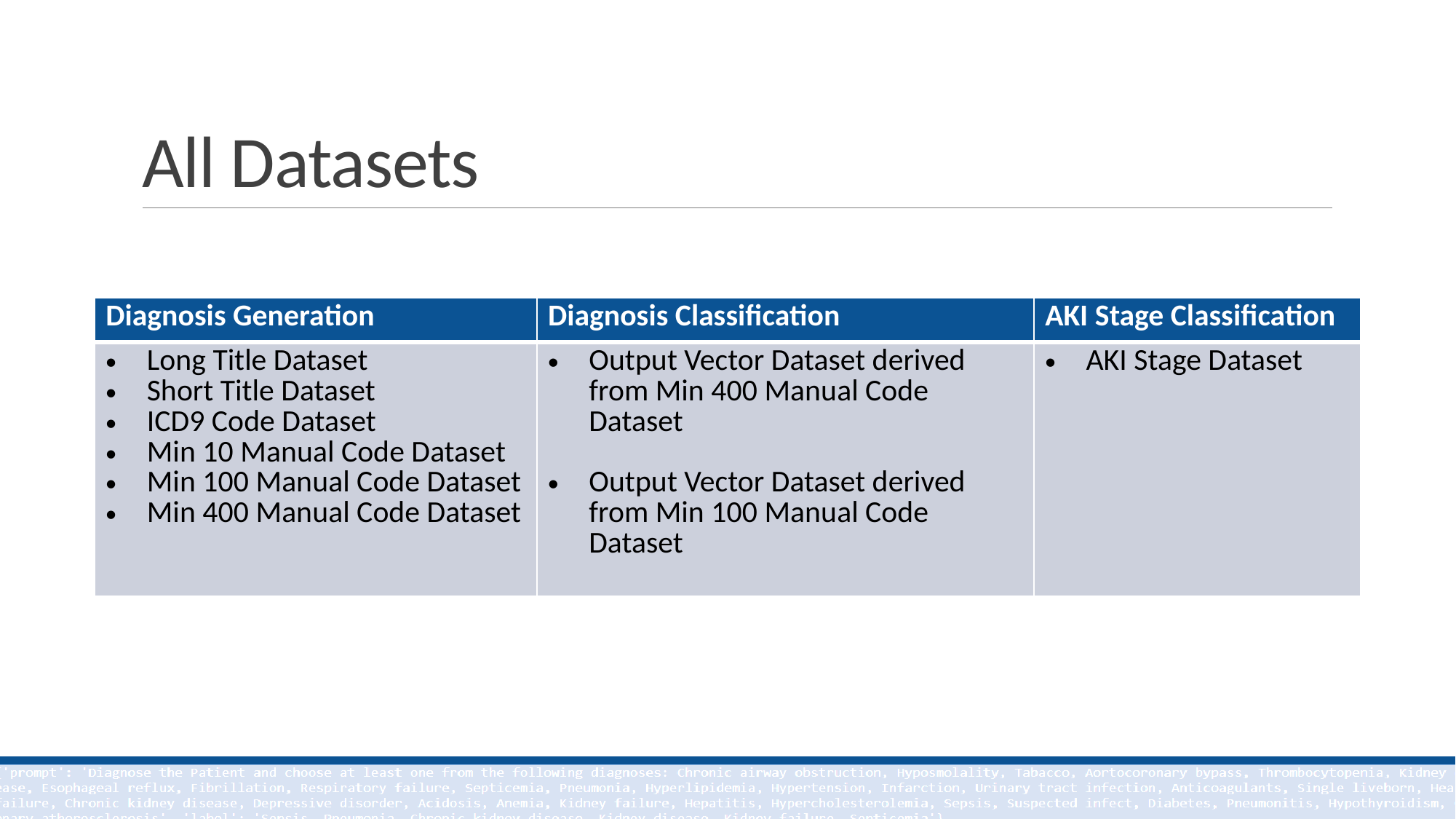

# All Datasets
| Diagnosis Generation | Diagnosis Classification | AKI Stage Classification |
| --- | --- | --- |
| Long Title Dataset Short Title Dataset ICD9 Code Dataset Min 10 Manual Code Dataset Min 100 Manual Code Dataset Min 400 Manual Code Dataset | Output Vector Dataset derived from Min 400 Manual Code Dataset Output Vector Dataset derived from Min 100 Manual Code Dataset | AKI Stage Dataset |